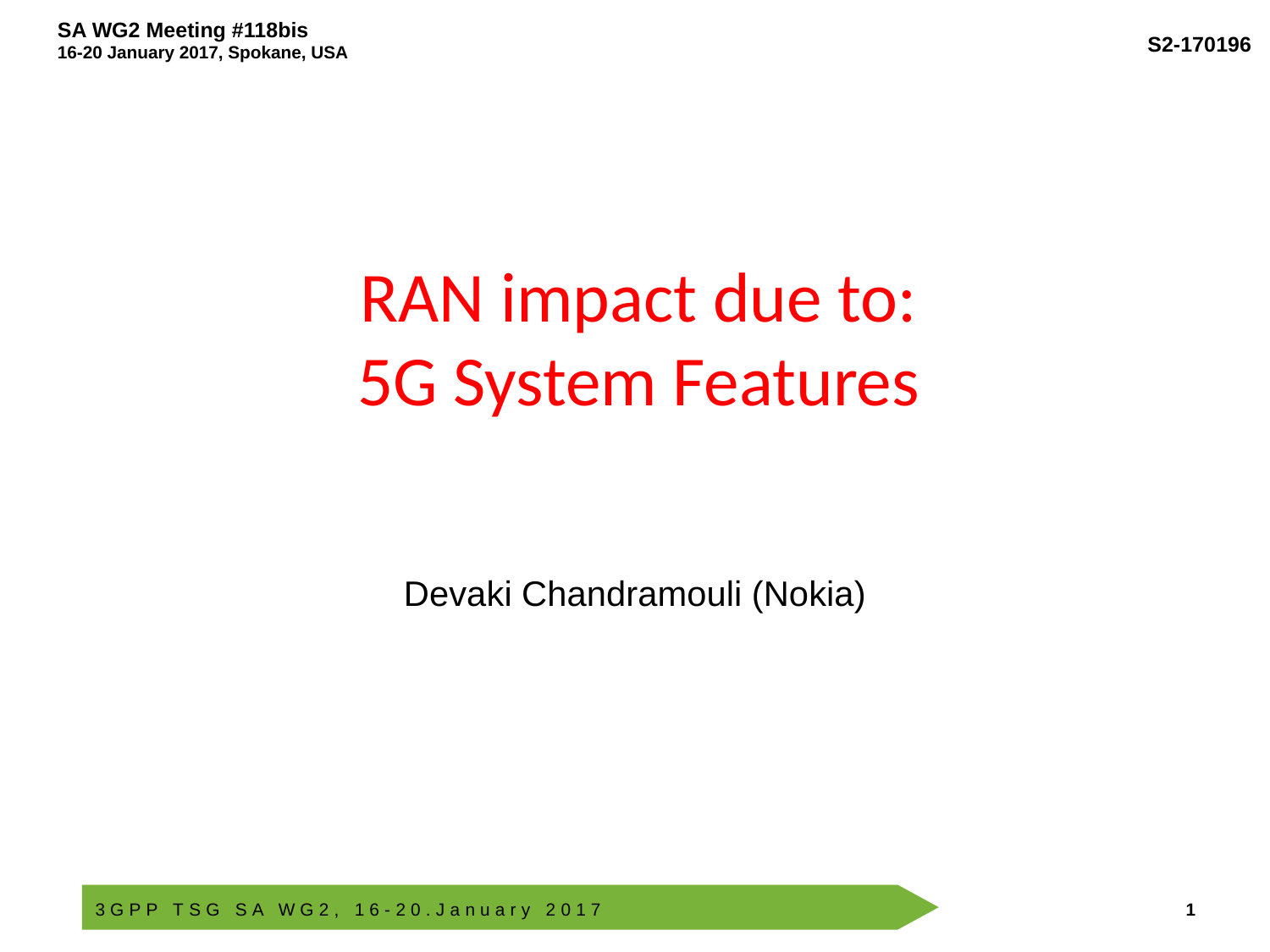

# RAN impact due to: 5G System Features
Devaki Chandramouli (Nokia)